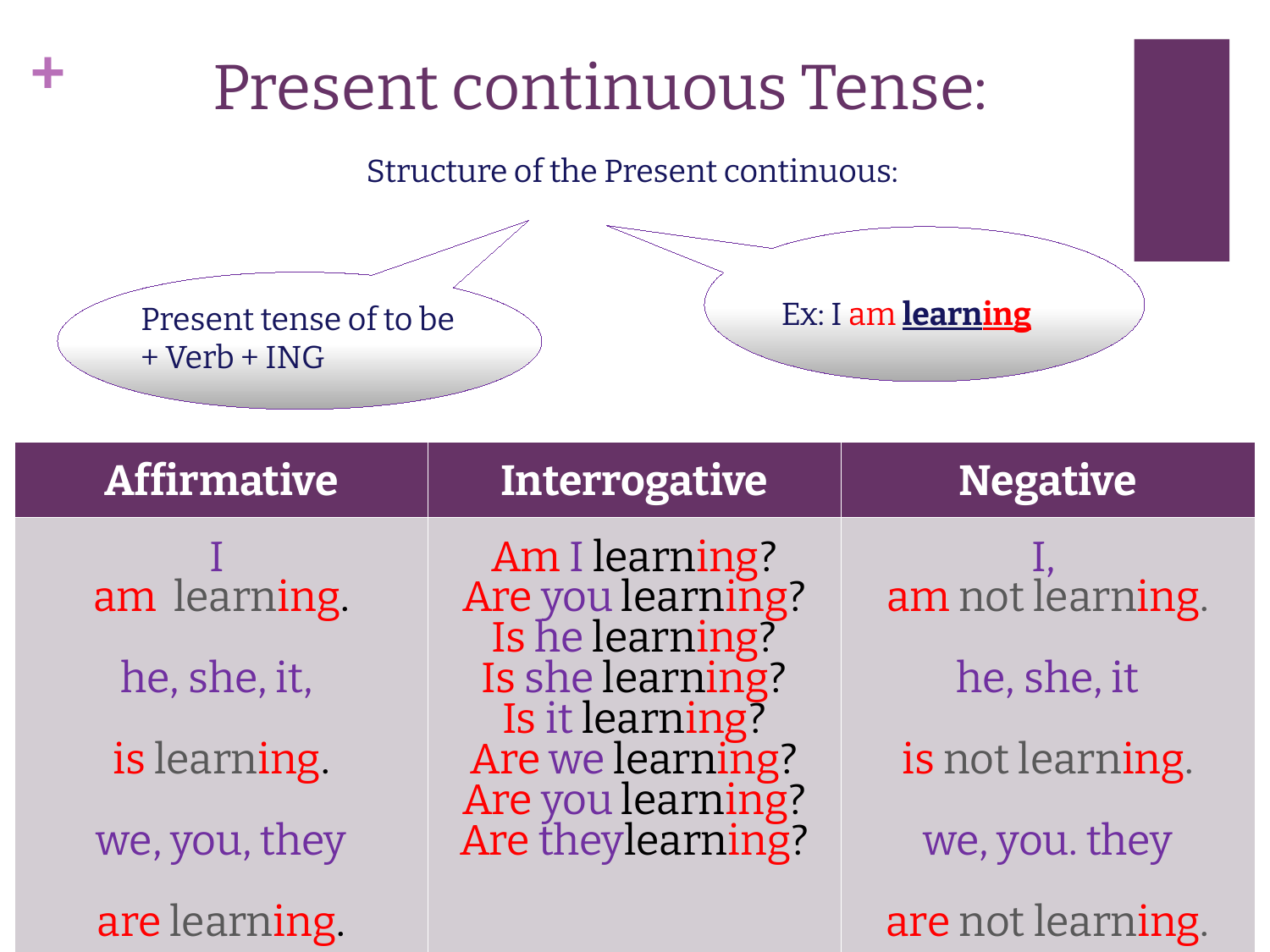

Present continuous Tense:

Structure of the Present continuous:

Ex: I am learning
Present tense of to be + Verb + ING
| Affirmative | Interrogative | Negative |
| --- | --- | --- |
| I am learning. he, she, it, is learning. we, you, they are learning. | Am I learning? Are you learning? Is he learning? Is she learning? Is it learning? Are we learning? Are you learning? Are theylearning? | I, am not learning. he, she, it is not learning. we, you. they are not learning. |